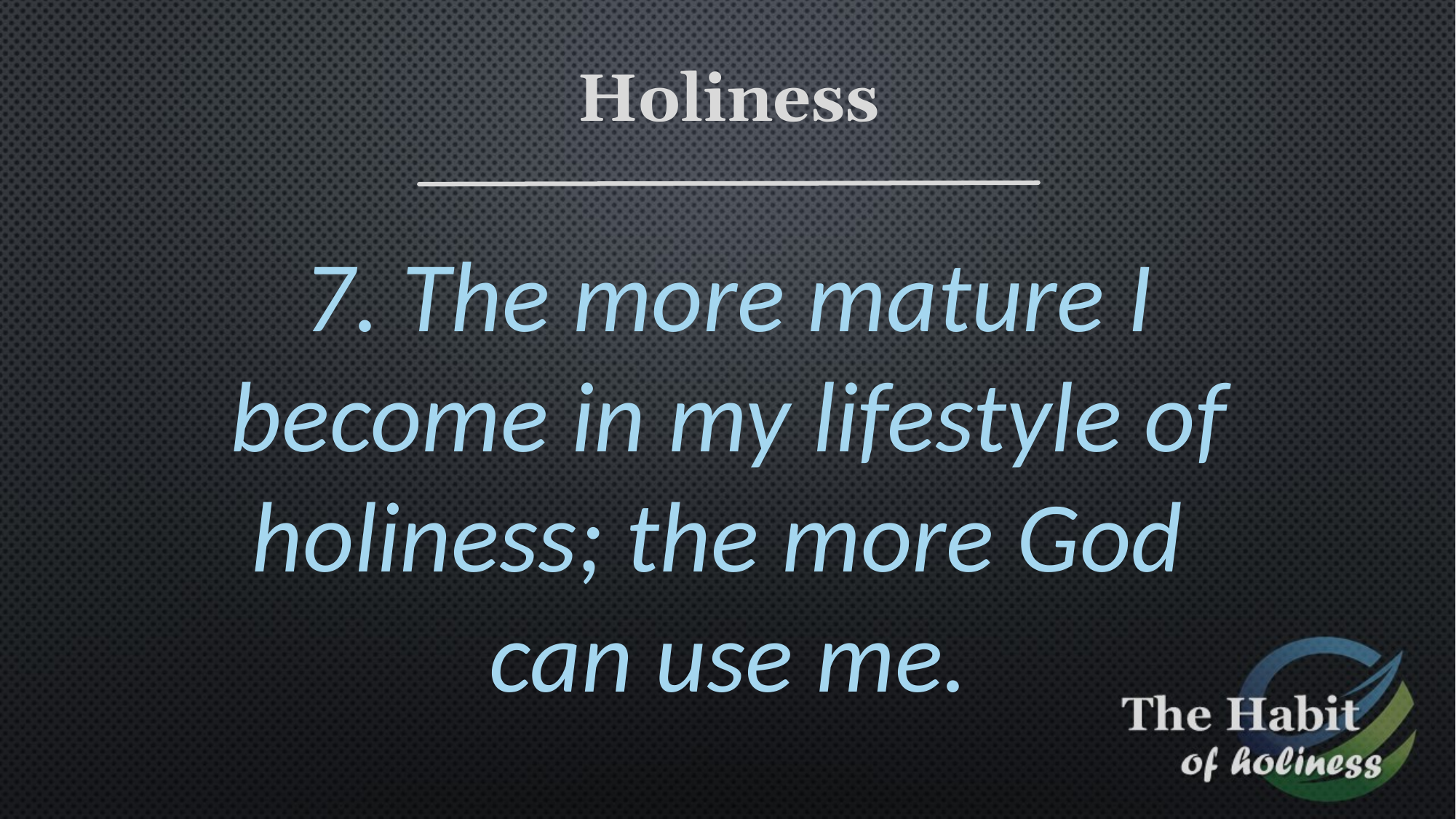

Holiness
7. The more mature I become in my lifestyle of holiness; the more God
can use me.